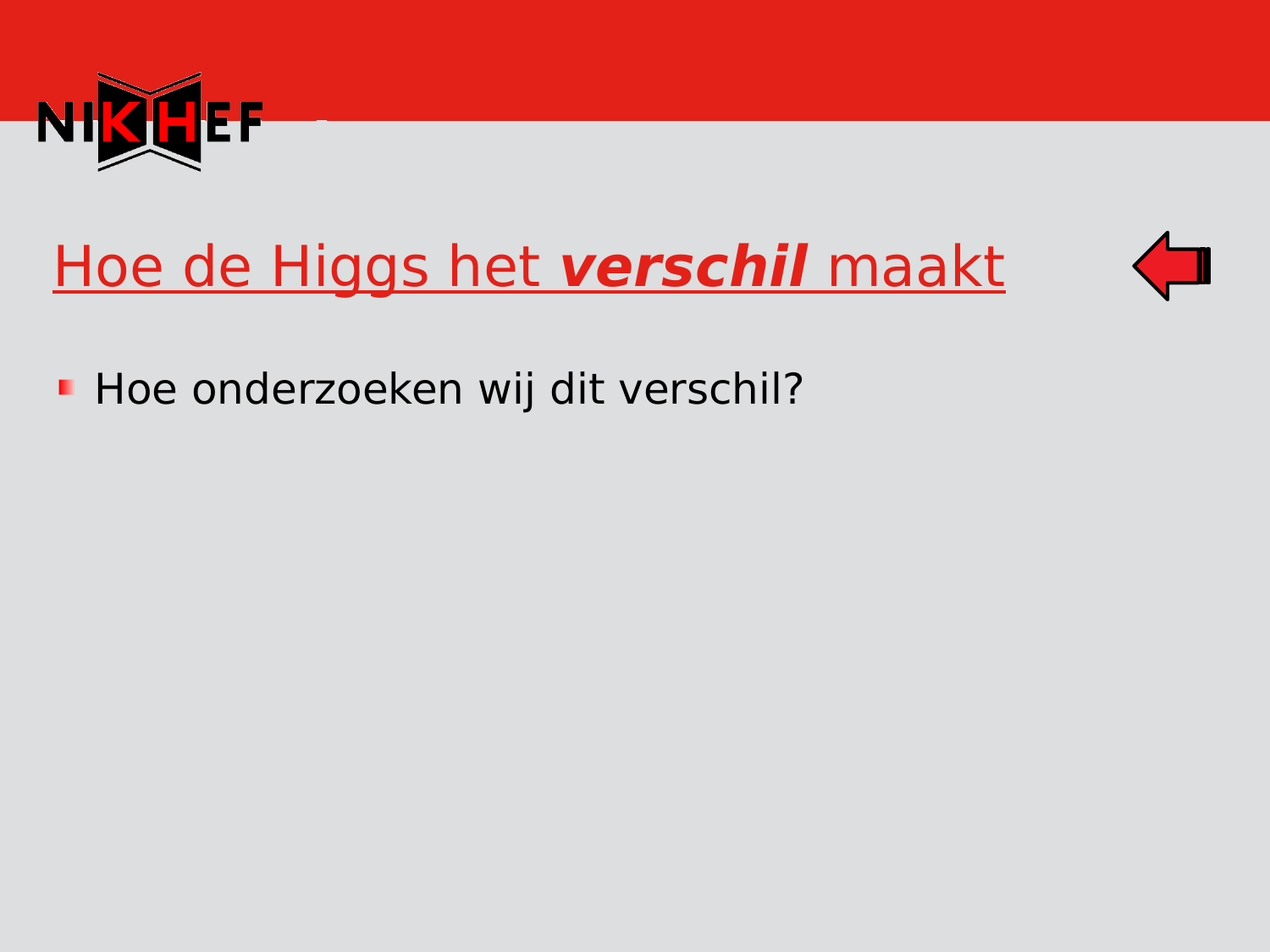

# Hoe de Higgs het verschil maakt

Hoe onderzoeken wij dit verschil?